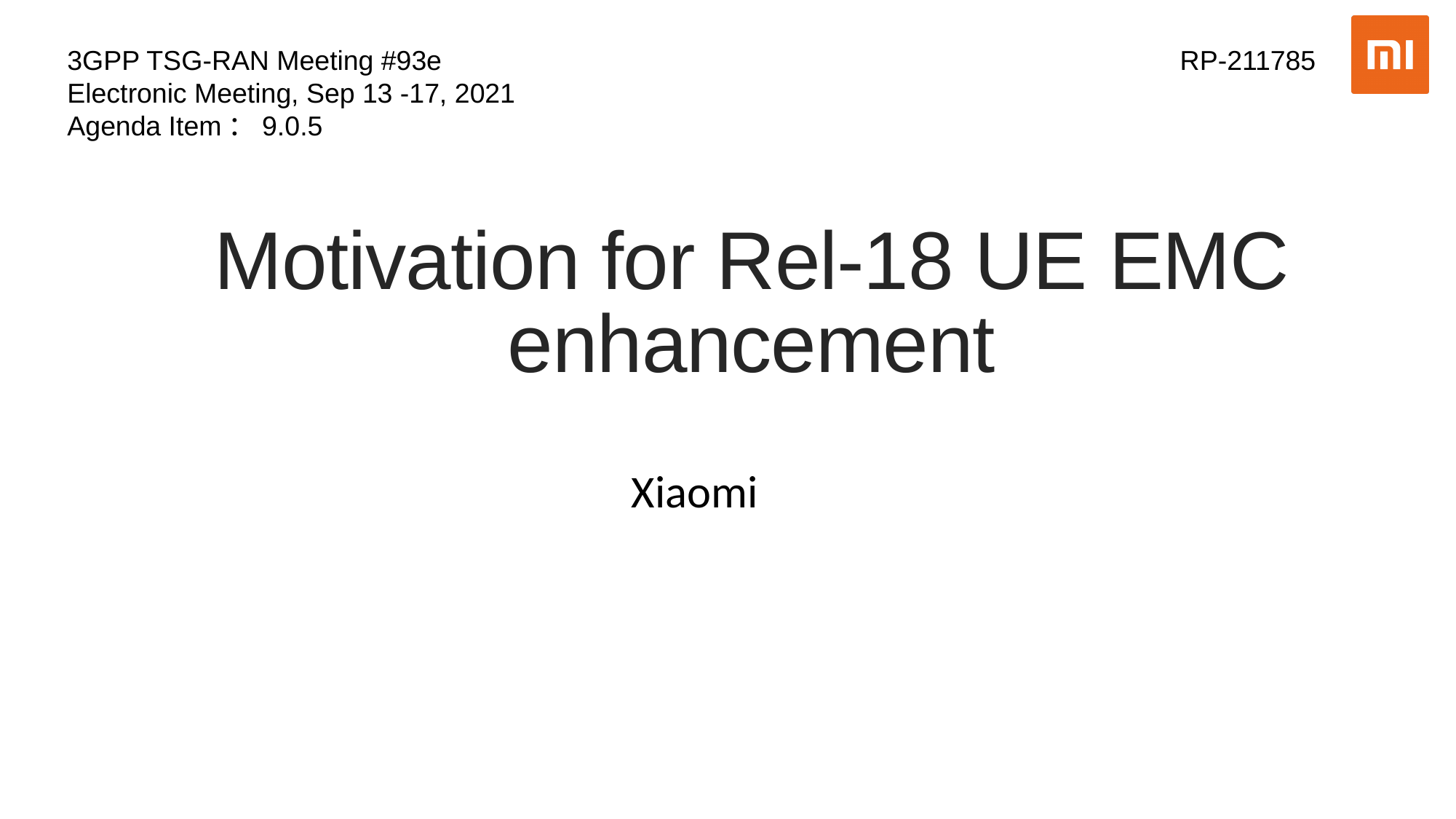

3GPP TSG-RAN Meeting #93e                                                                                                 RP-211785
Electronic Meeting, Sep 13 -17, 2021
Agenda Item：9.0.5
# Motivation for Rel-18 UE EMC enhancement
Xiaomi